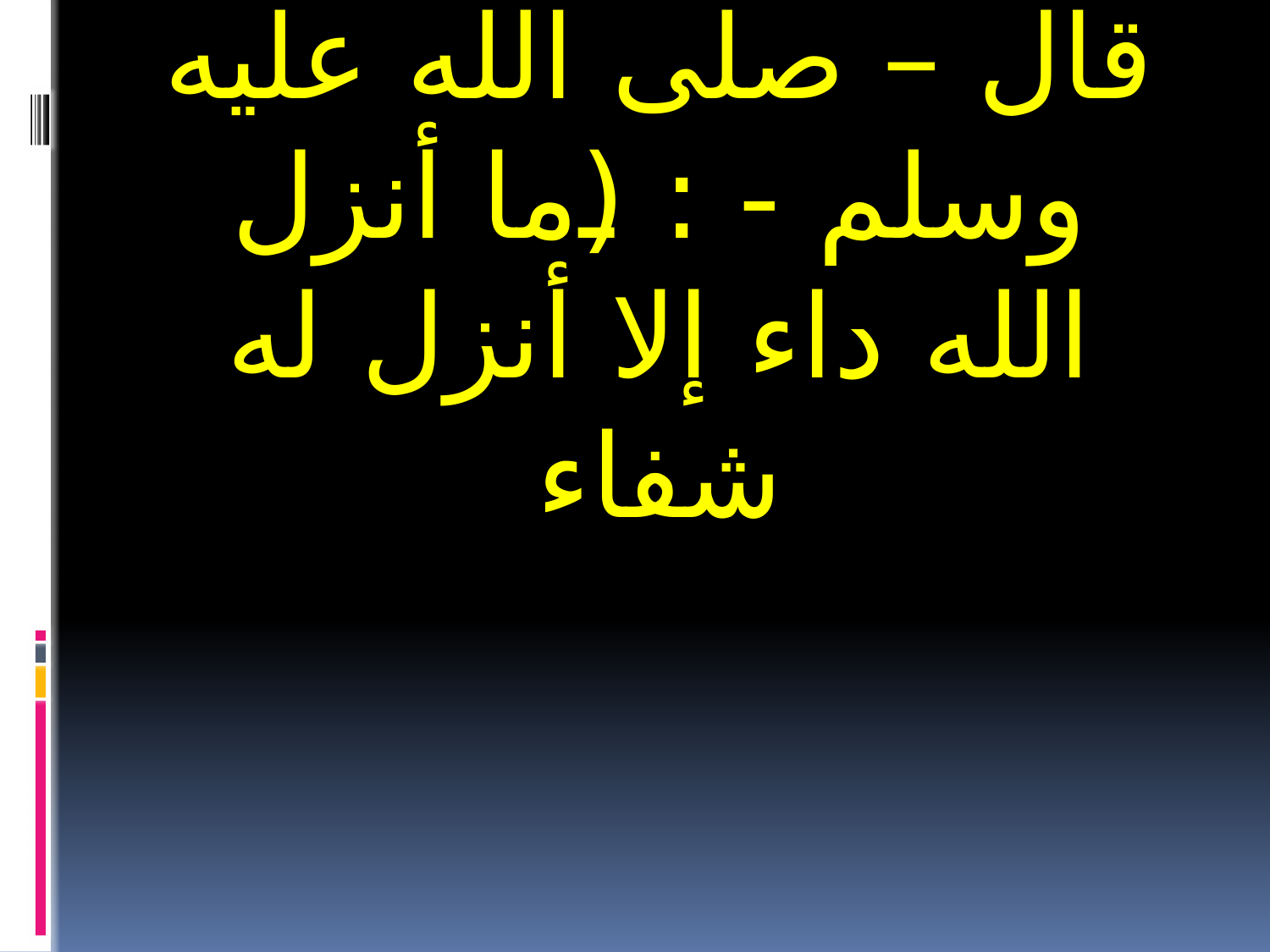

قال – صلى الله عليه وسلم - : (ما أنزل الله داء إلا أنزل له شفاء